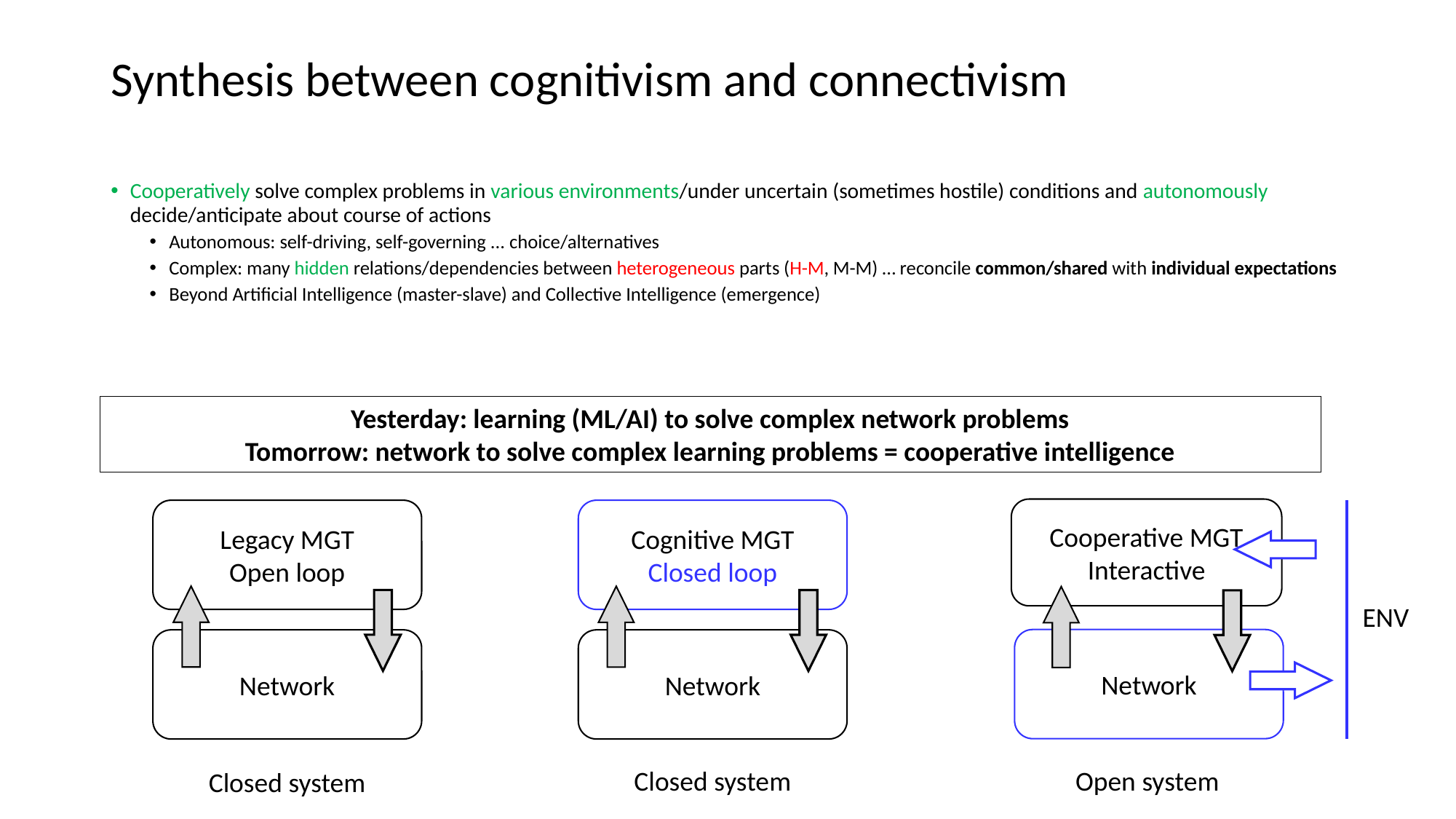

# Synthesis between cognitivism and connectivism
Cooperatively solve complex problems in various environments/under uncertain (sometimes hostile) conditions and autonomously decide/anticipate about course of actions
Autonomous: self-driving, self-governing ... choice/alternatives
Complex: many hidden relations/dependencies between heterogeneous parts (H-M, M-M) … reconcile common/shared with individual expectations
Beyond Artificial Intelligence (master-slave) and Collective Intelligence (emergence)

Yesterday: learning (ML/AI) to solve complex network problems
Tomorrow: network to solve complex learning problems = cooperative intelligence
Cooperative MGT
Interactive
Legacy MGT
Open loop
Cognitive MGT
Closed loop

ENV
Network
Network
Network

Open system
Closed system
Closed system